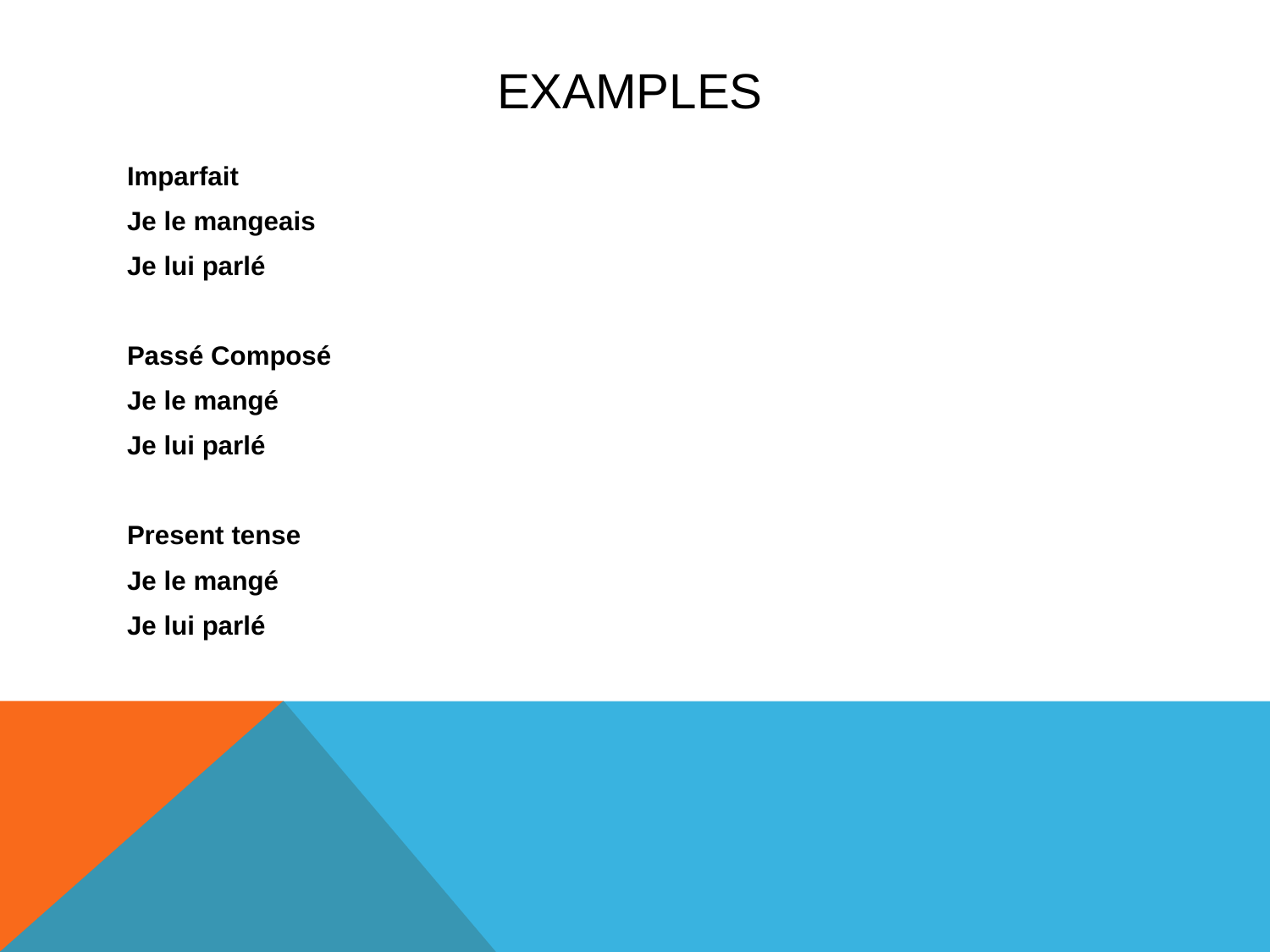

# Examples
Imparfait
Je le mangeais
Je lui parlé

Passé Composé
Je le mangé
Je lui parlé

Present tense
Je le mangé
Je lui parlé